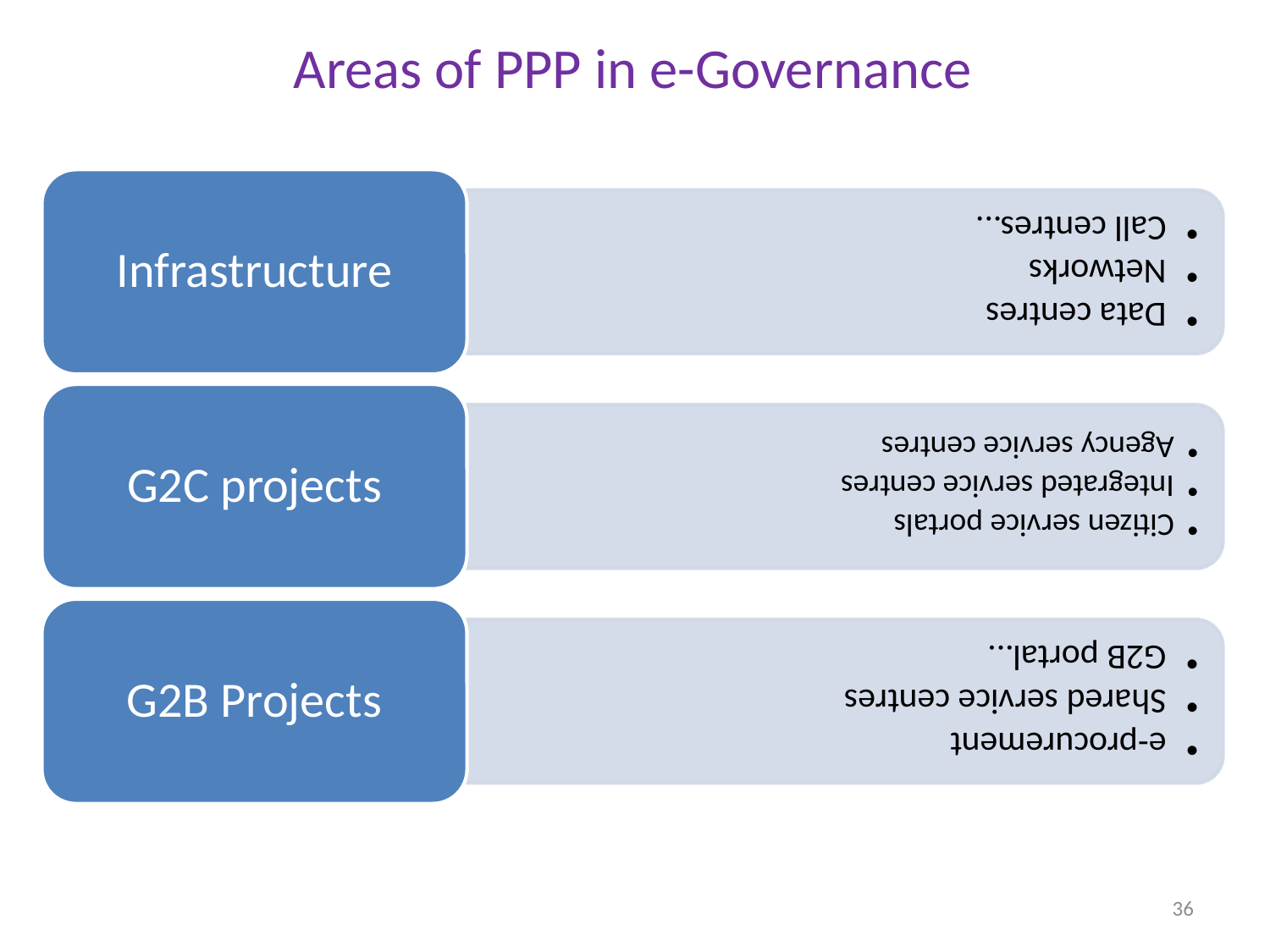

# Areas of PPP in e-Governance
Data centres
Networks
Call centres…
Infrastructure
Citizen service portals
Integrated service centres
Agency service centres
G2C projects
e-procurement
Shared service centres
G2B portal…
G2B Projects
36